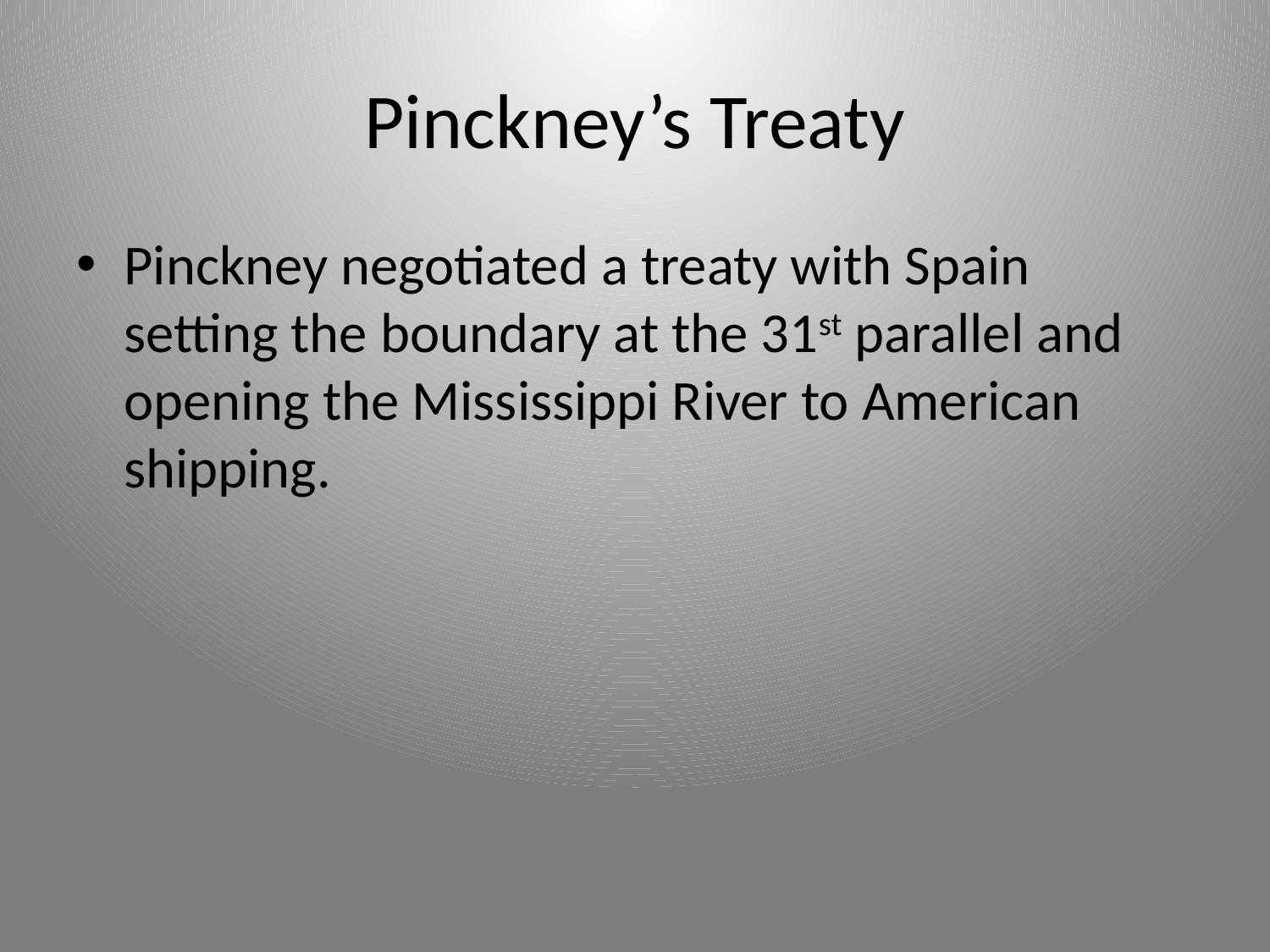

# Pinckney’s Treaty
Pinckney negotiated a treaty with Spain setting the boundary at the 31st parallel and opening the Mississippi River to American shipping.